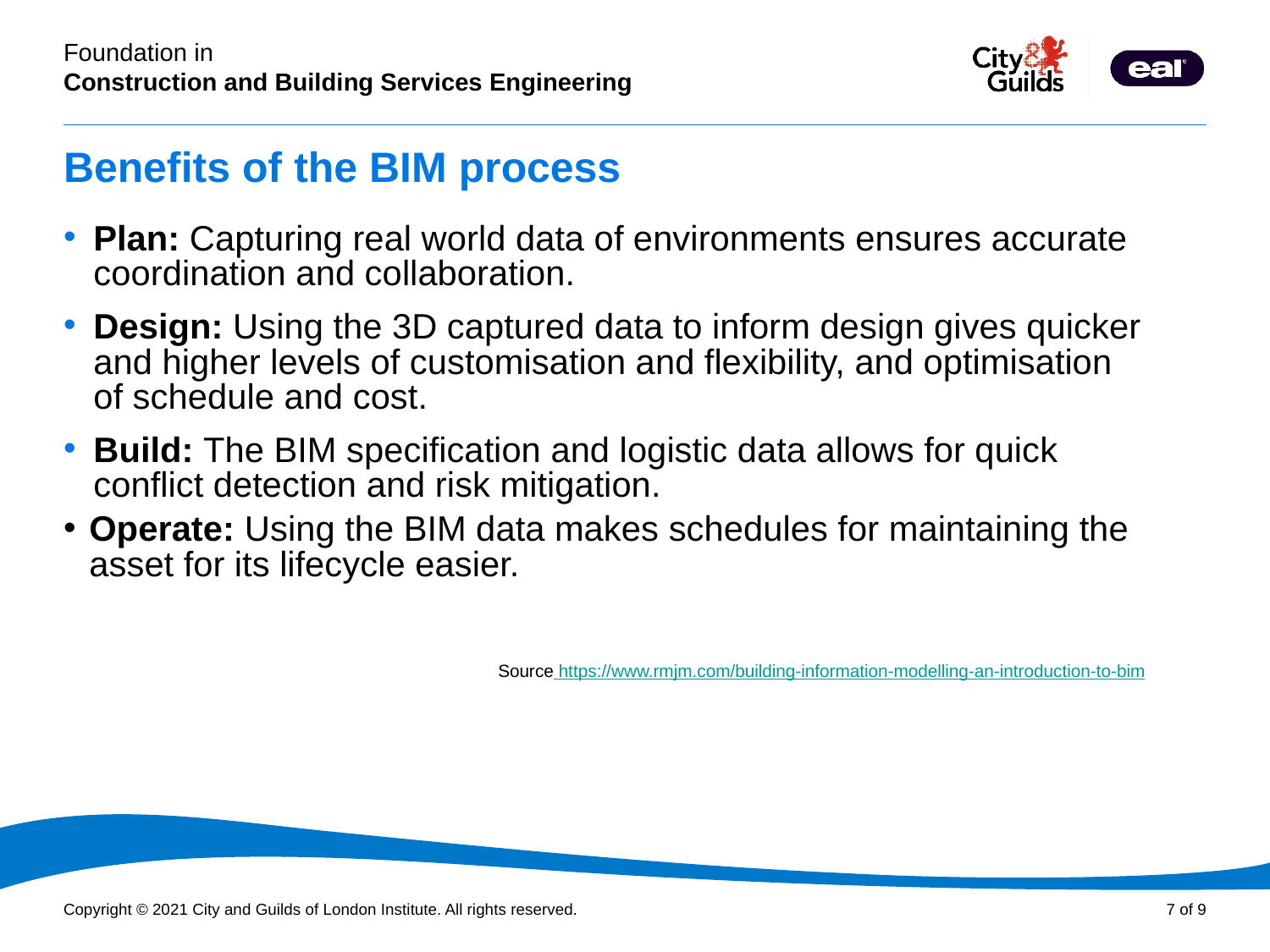

# Benefits of the BIM process
Plan: Capturing real world data of environments ensures accurate coordination and collaboration.
Design: Using the 3D captured data to inform design gives quicker and higher levels of customisation and flexibility, and optimisation of schedule and cost.
Build: The BIM specification and logistic data allows for quick conflict detection and risk mitigation.
Operate: Using the BIM data makes schedules for maintaining the asset for its lifecycle easier.

Source https://www.rmjm.com/building-information-modelling-an-introduction-to-bim